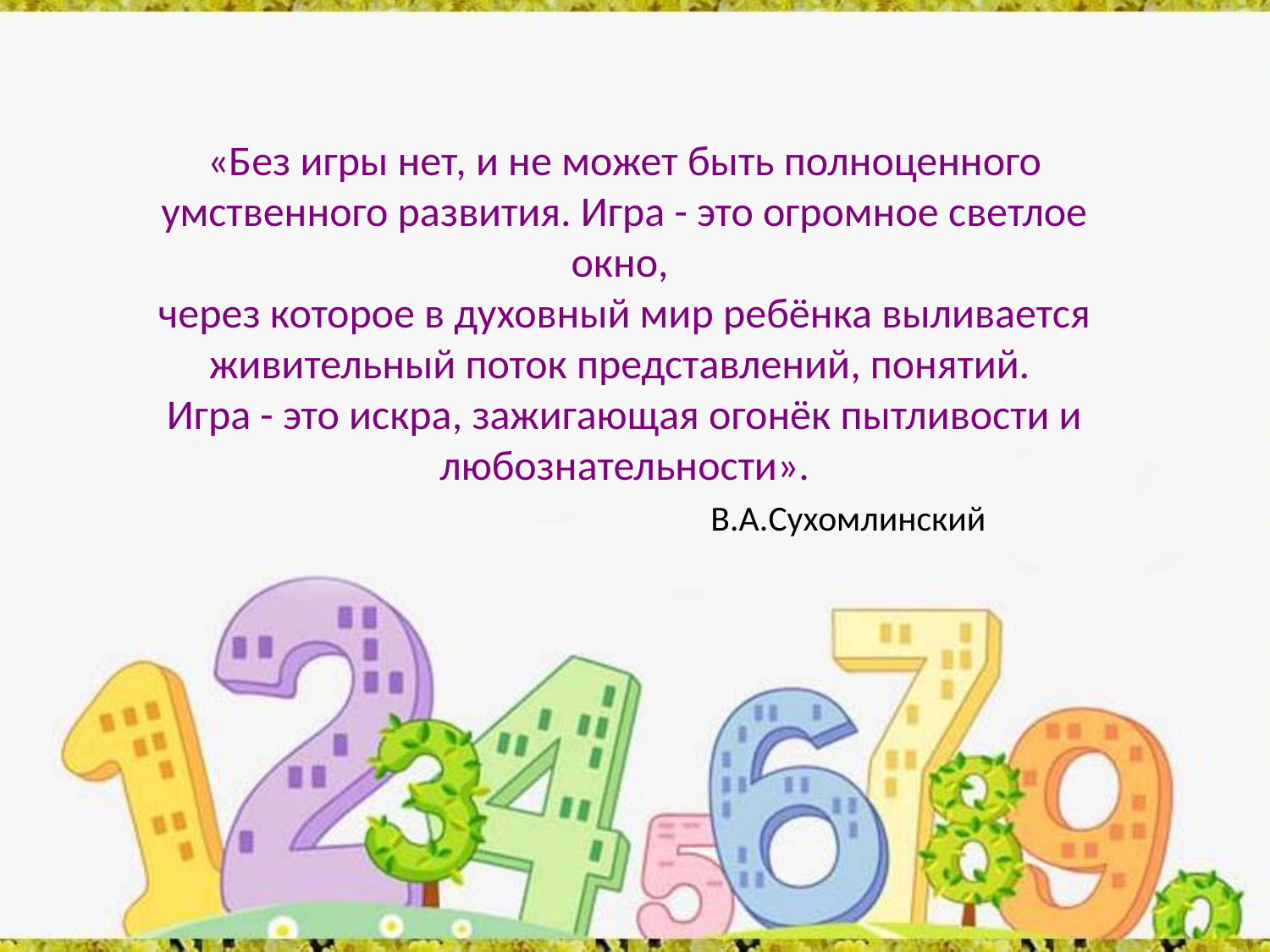

# «Без игры нет, и не может быть полноценного умственного развития. Игра - это огромное светлое окно, через которое в духовный мир ребёнка выливается живительный поток представлений, понятий. Игра - это искра, зажигающая огонёк пытливости и любознательности». В.А.Сухомлинский